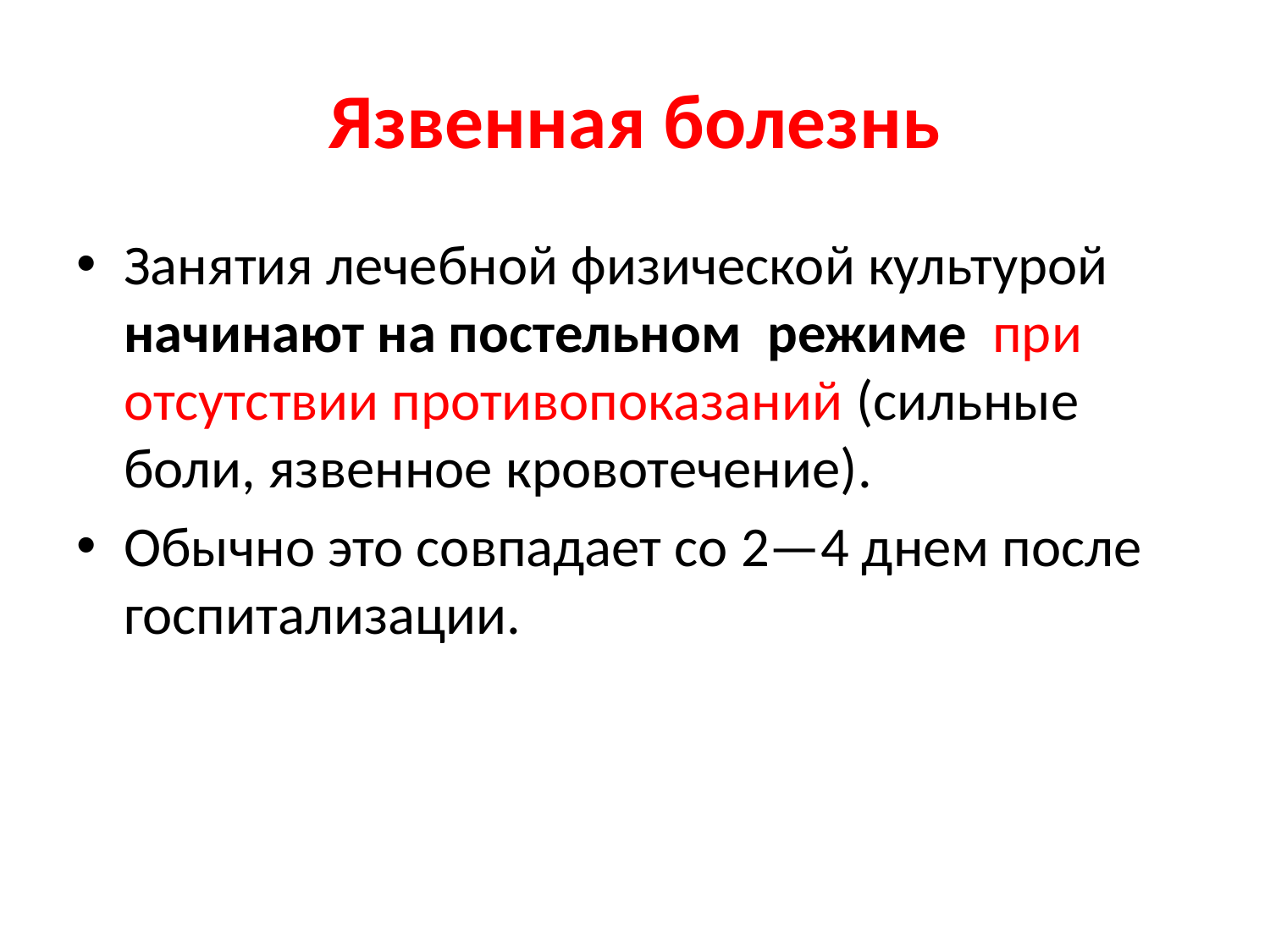

# Язвенная болезнь
Занятия лечебной физической культурой начинают на постельном  режиме  при отсутствии противопоказаний (сильные боли, язвенное кровотечение).
Обычно это совпадает со 2—4 днем после госпитализации.